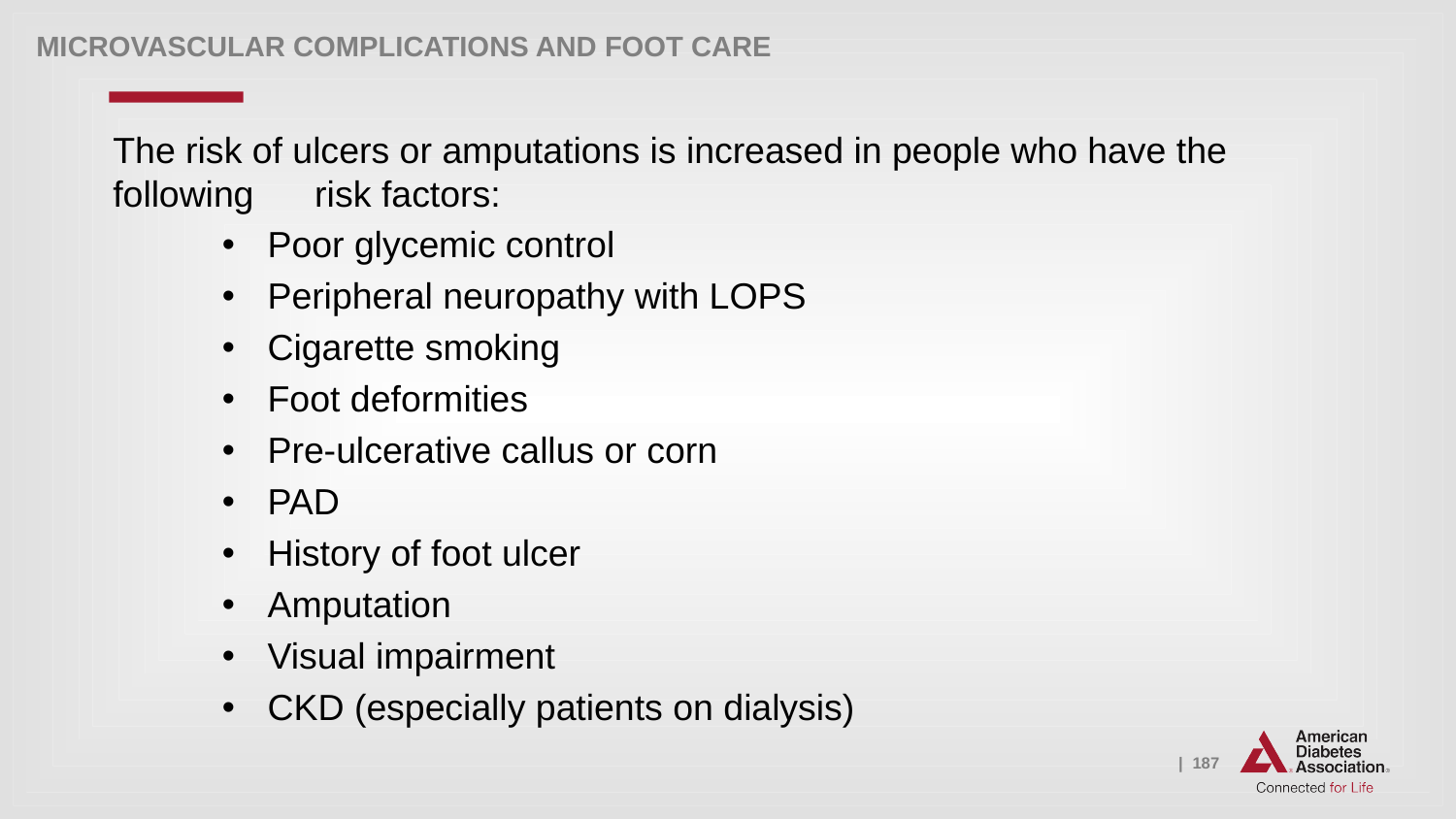

Microvascular Complications and Foot Care
The risk of ulcers or amputations is increased in people who have the following      risk factors:
Poor glycemic control
Peripheral neuropathy with LOPS
Cigarette smoking
Foot deformities
Pre-ulcerative callus or corn
PAD
History of foot ulcer
Amputation
Visual impairment
CKD (especially patients on dialysis)